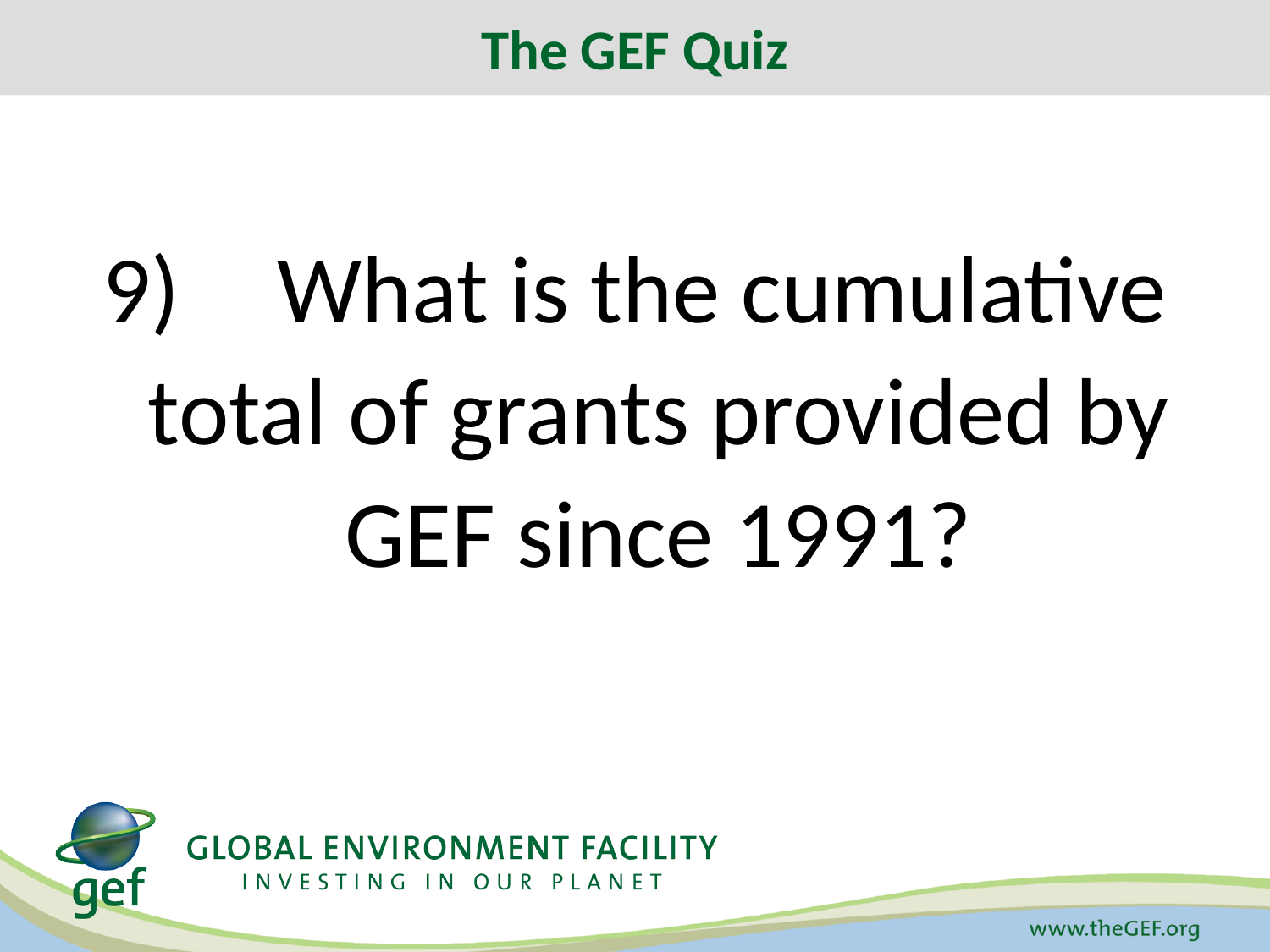

The GEF Quiz
# 9)	What is the cumulative total of grants provided by GEF since 1991?